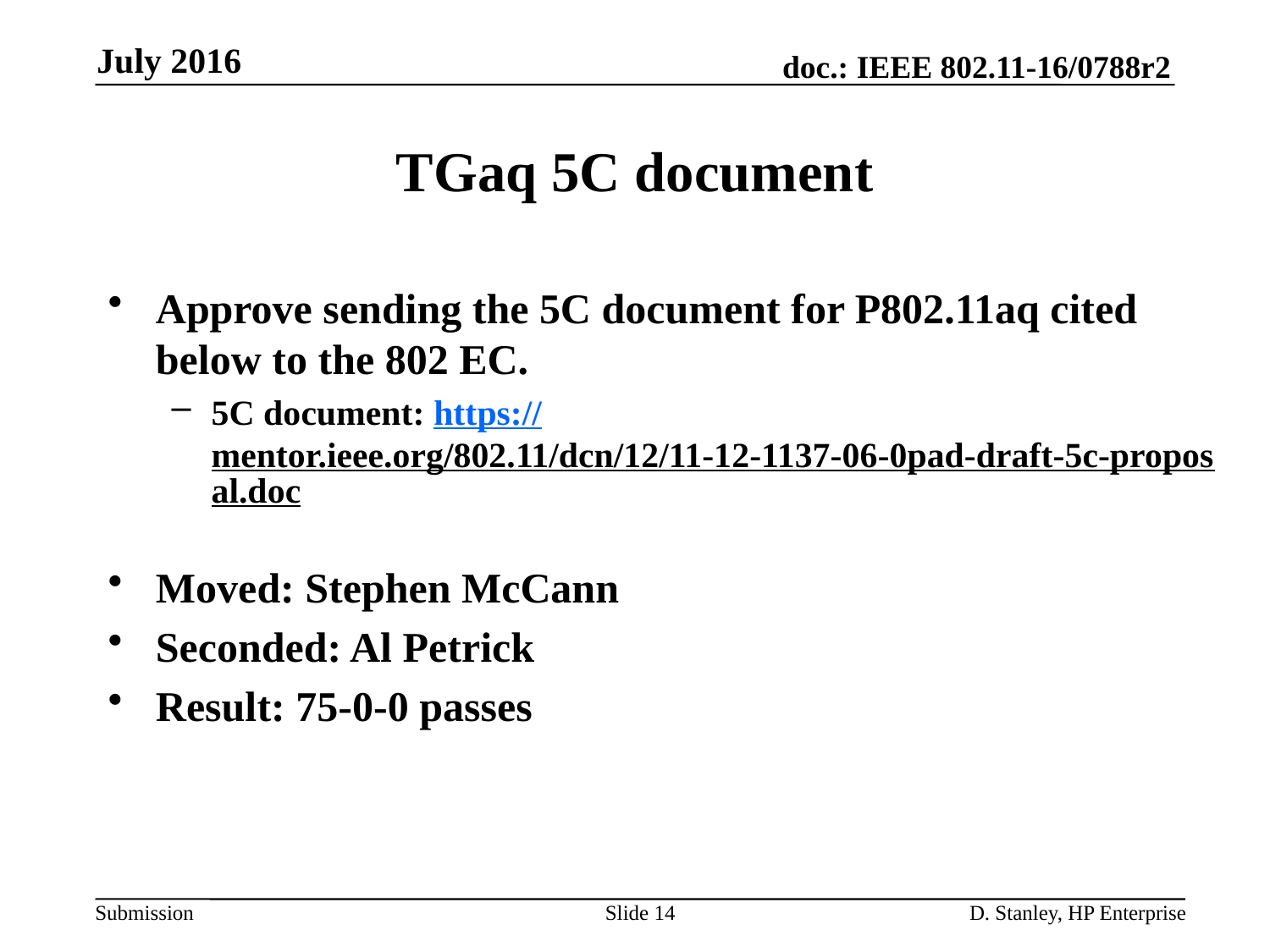

July 2016
# TGaq 5C document
Approve sending the 5C document for P802.11aq cited below to the 802 EC.
5C document: https://mentor.ieee.org/802.11/dcn/12/11-12-1137-06-0pad-draft-5c-proposal.doc
Moved: Stephen McCann
Seconded: Al Petrick
Result: 75-0-0 passes

Slide 14
D. Stanley, HP Enterprise